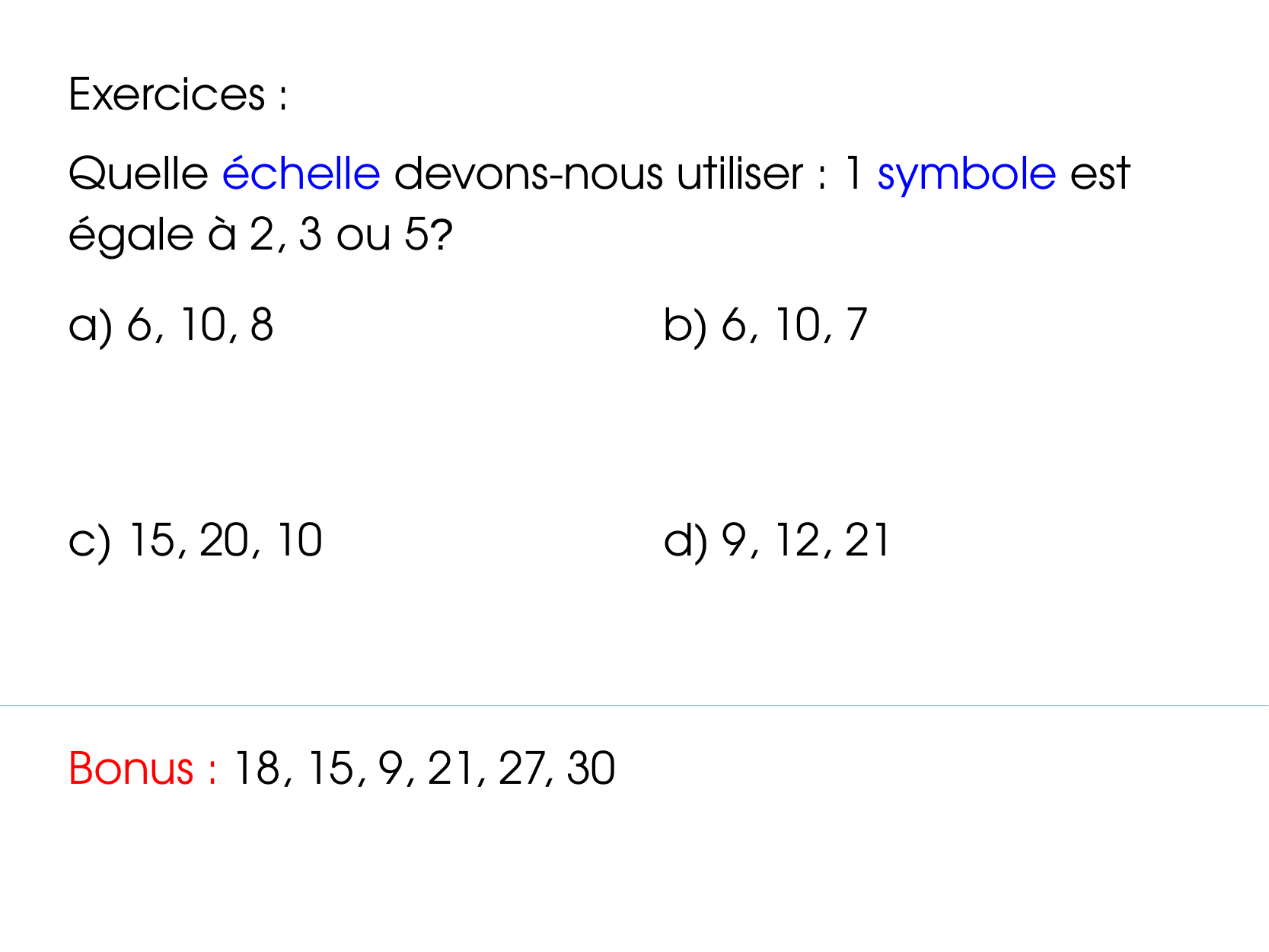

Exercices :
Quelle échelle devons-nous utiliser : 1 symbole est égale à 2, 3 ou 5?
a) 6, 10, 8
b) 6, 10, 7
c) 15, 20, 10
d) 9, 12, 21
Bonus : 18, 15, 9, 21, 27, 30